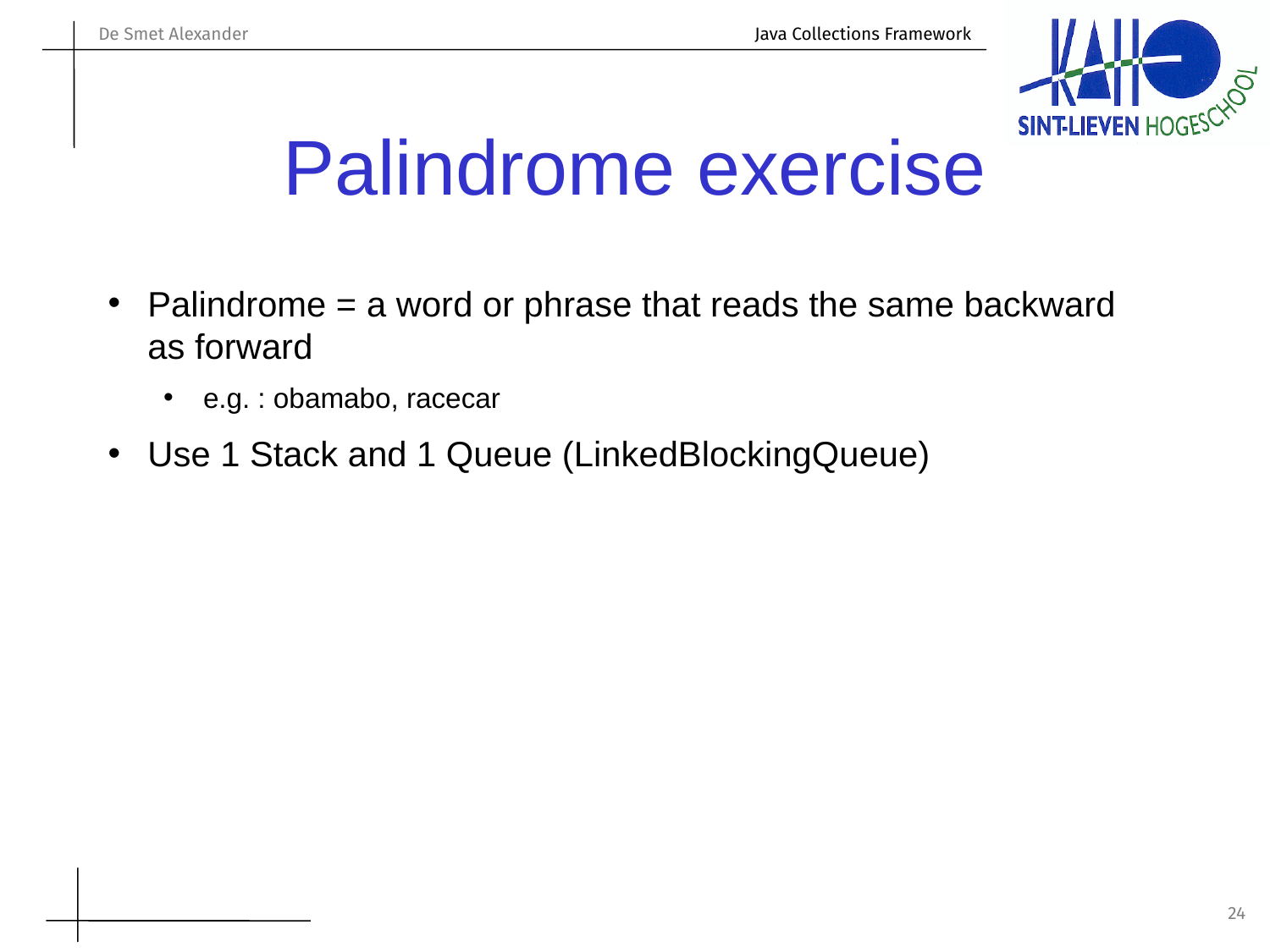

# Palindrome exercise
Palindrome = a word or phrase that reads the same backward as forward
e.g. : obamabo, racecar
Use 1 Stack and 1 Queue (LinkedBlockingQueue)